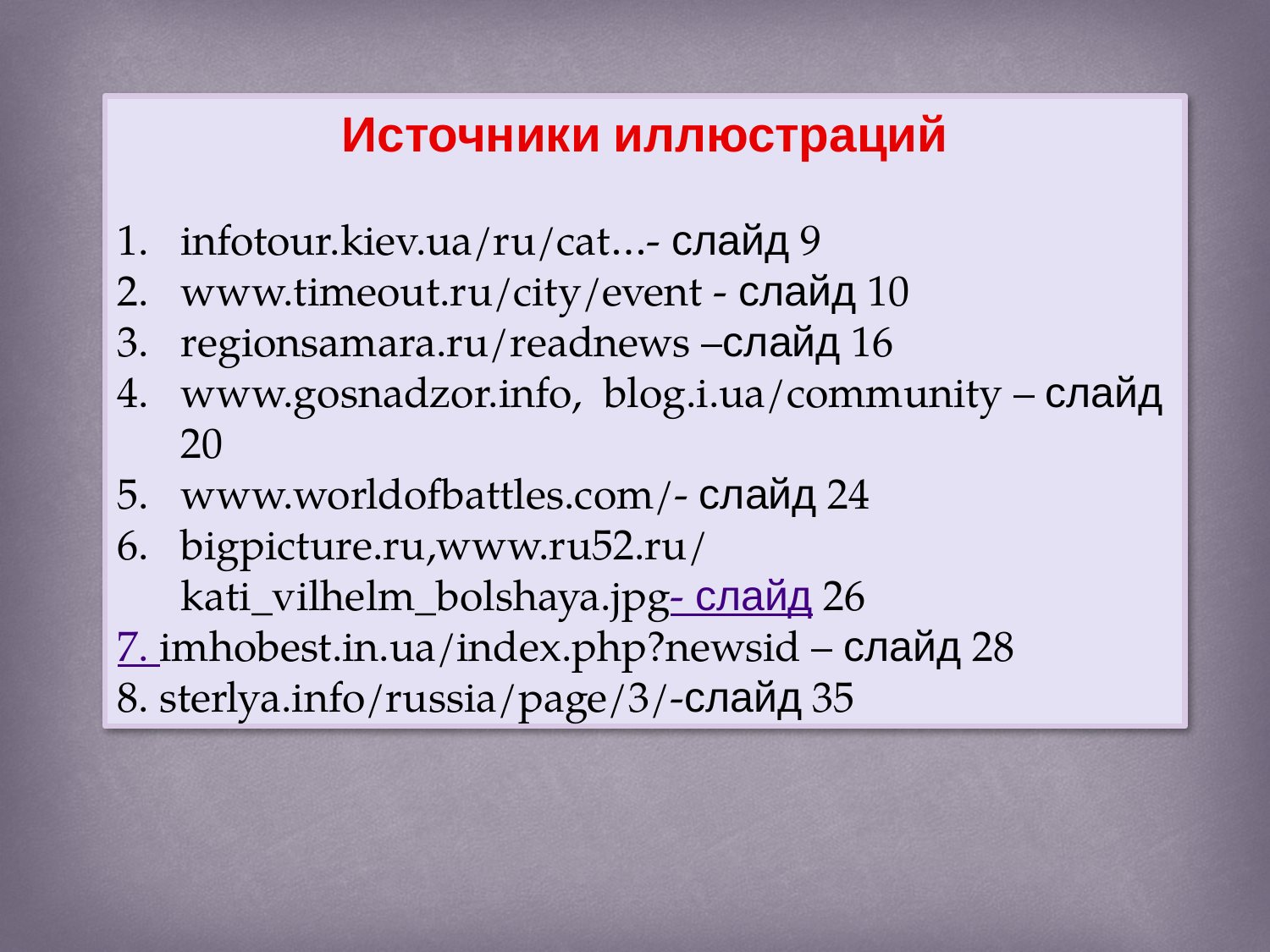

Источники иллюстраций

infotour.kiev.ua/ru/cat…- слайд 9
www.timeout.ru/city/event - слайд 10
regionsamara.ru/readnews –слайд 16
www.gosnadzor.info,  blog.i.ua/community – слайд 20
www.worldofbattles.com/- слайд 24
bigpicture.ru,www.ru52.ru/kati_vilhelm_bolshaya.jpg- слайд 26
7. imhobest.in.ua/index.php?newsid – слайд 28
8. sterlya.info/russia/page/3/-слайд 35